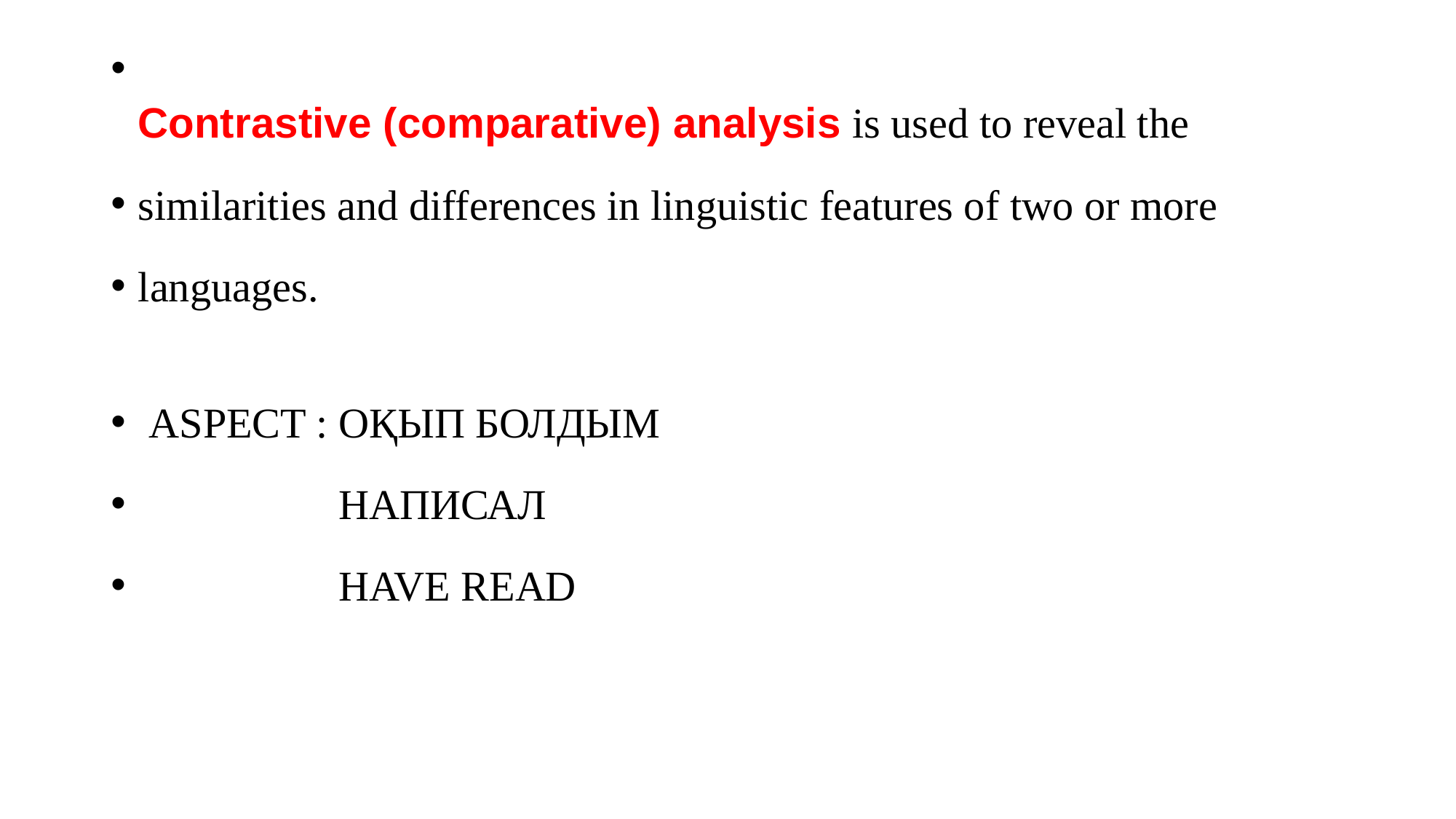

Contrastive (comparative) analysis is used to reveal the
similarities and differences in linguistic features of two or more
languages.
 ASPECT : ОҚЫП БОЛДЫМ
                   НАПИСАЛ
                   HAVE READ